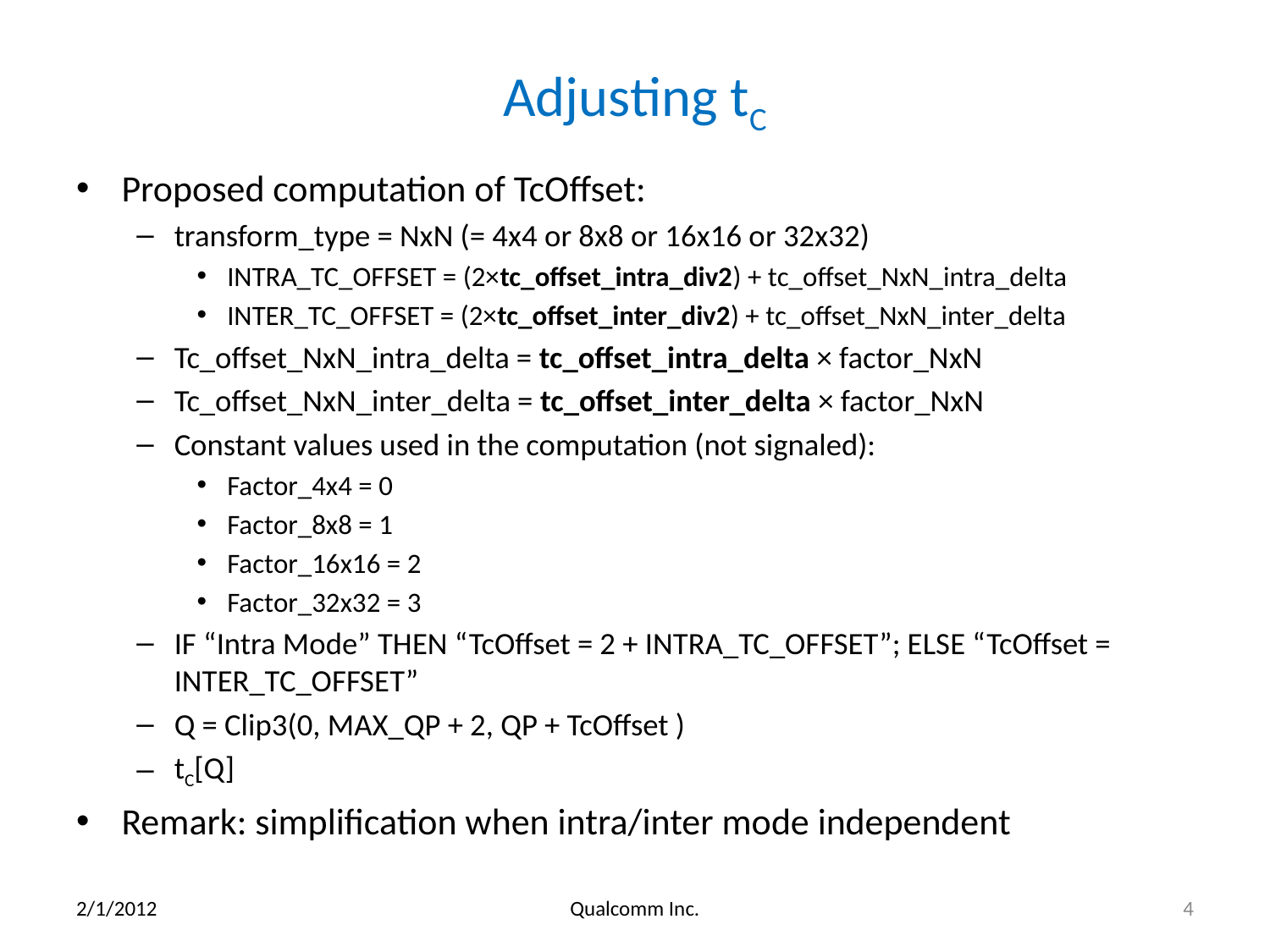

# Adjusting tC
Proposed computation of TcOffset:
transform_type = NxN (= 4x4 or 8x8 or 16x16 or 32x32)
INTRA_TC_OFFSET = (2×tc_offset_intra_div2) + tc_offset_NxN_intra_delta
INTER_TC_OFFSET = (2×tc_offset_inter_div2) + tc_offset_NxN_inter_delta
Tc_offset_NxN_intra_delta = tc_offset_intra_delta × factor_NxN
Tc_offset_NxN_inter_delta = tc_offset_inter_delta × factor_NxN
Constant values used in the computation (not signaled):
Factor_4x4 = 0
Factor_8x8 = 1
Factor_16x16 = 2
Factor_32x32 = 3
IF “Intra Mode” THEN “TcOffset = 2 + INTRA_TC_OFFSET”; ELSE “TcOffset = INTER_TC_OFFSET”
Q = Clip3(0, MAX_QP + 2, QP + TcOffset )
tC[Q]
Remark: simplification when intra/inter mode independent
2/1/2012
Qualcomm Inc.
4